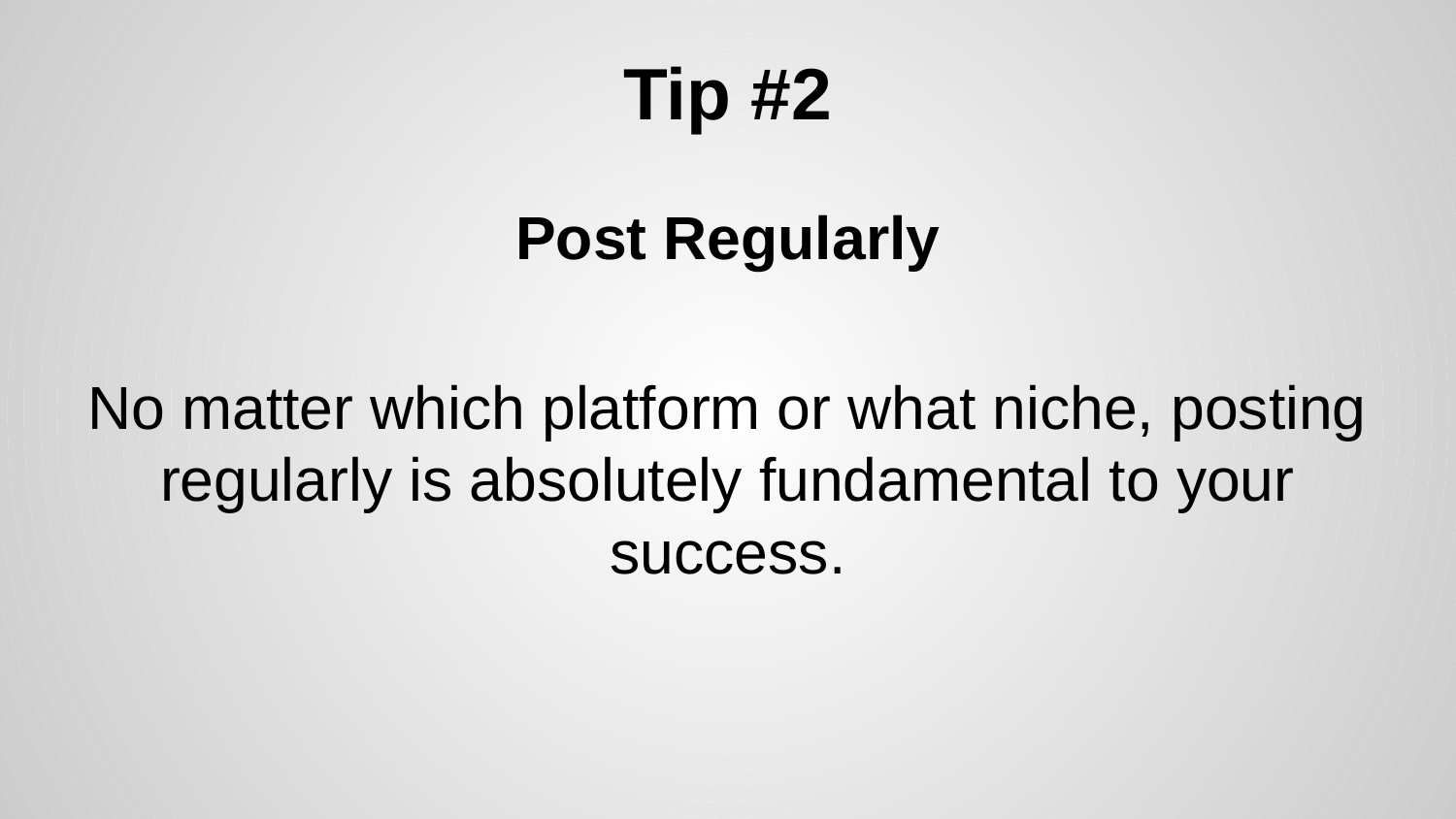

# Tip #2

Post Regularly

No matter which platform or what niche, posting regularly is absolutely fundamental to your success.